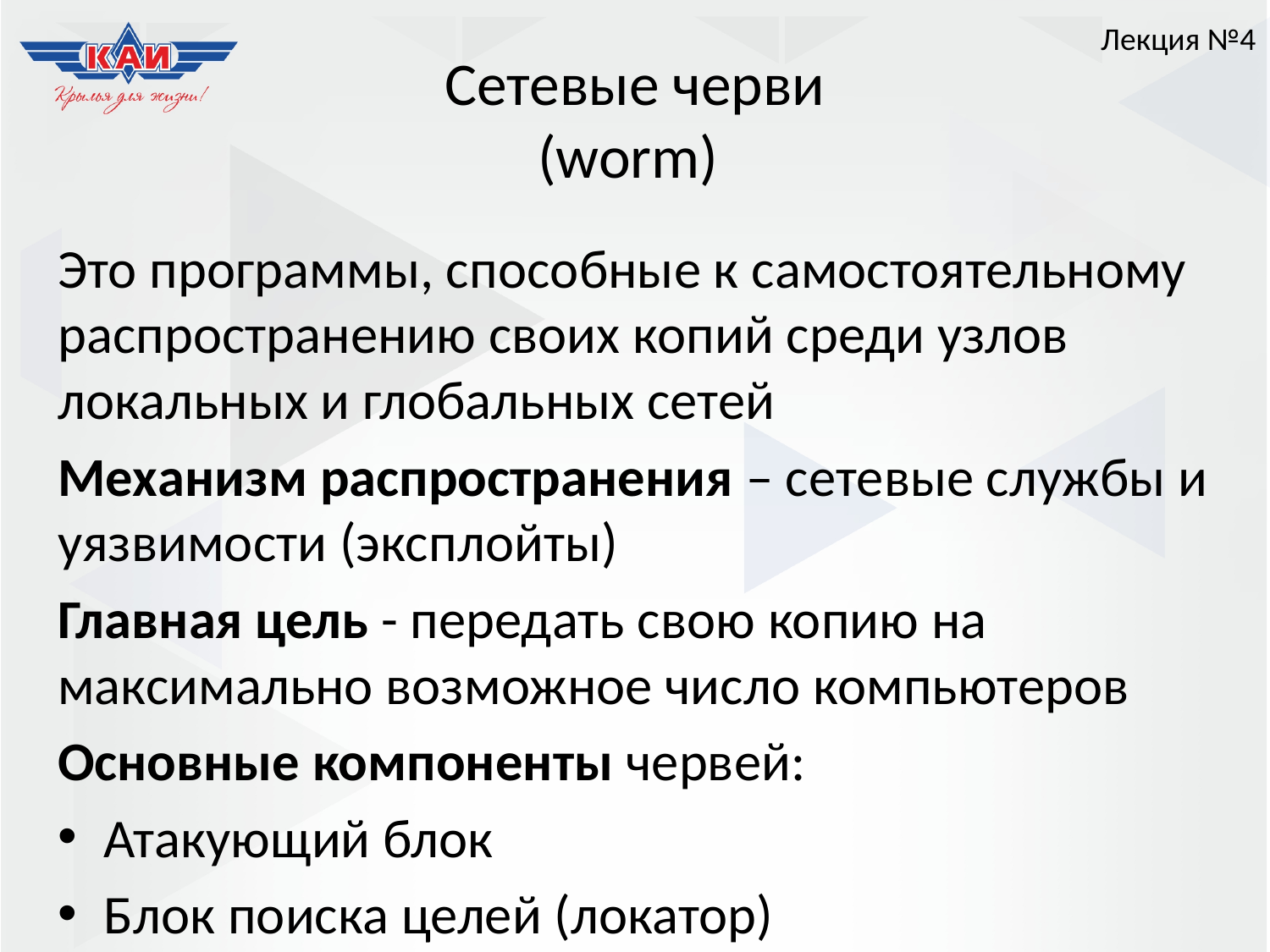

Лекция №4
# Сетевые черви (worm)
Это программы, способные к самостоятельному распространению своих копий среди узлов локальных и глобальных сетей
Механизм распространения – сетевые службы и уязвимости (эксплойты)
Главная цель - передать свою копию на максимально возможное число компьютеров
Основные компоненты червей:
Атакующий блок
Блок поиска целей (локатор)